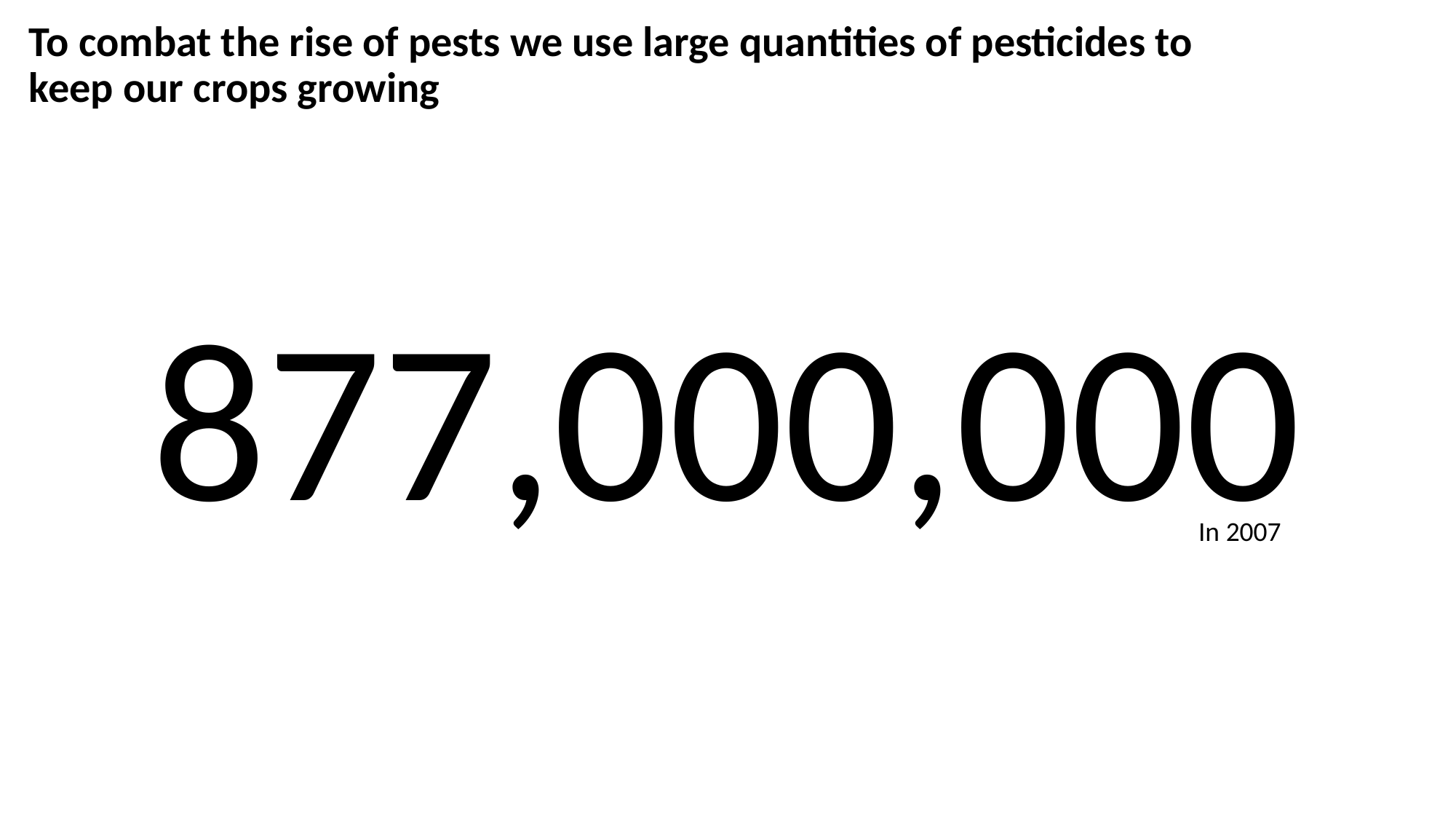

To combat the rise of pests we use large quantities of pesticides to keep our crops growing
877,000,000
In 2007